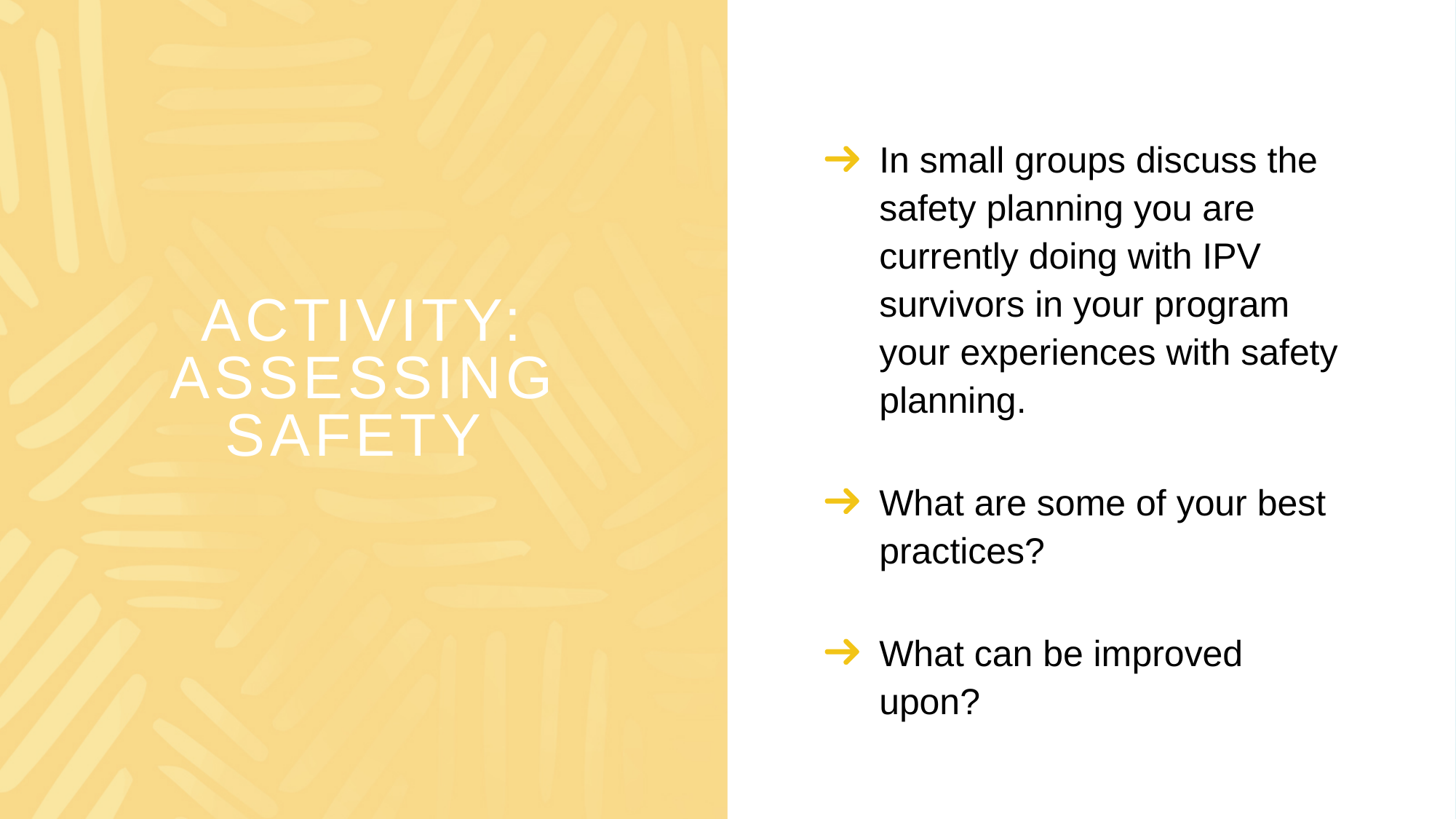

In small groups discuss the safety planning you are currently doing with IPV survivors in your program your experiences with safety planning.
What are some of your best practices?
What can be improved upon?
# Activity: Assessing safety